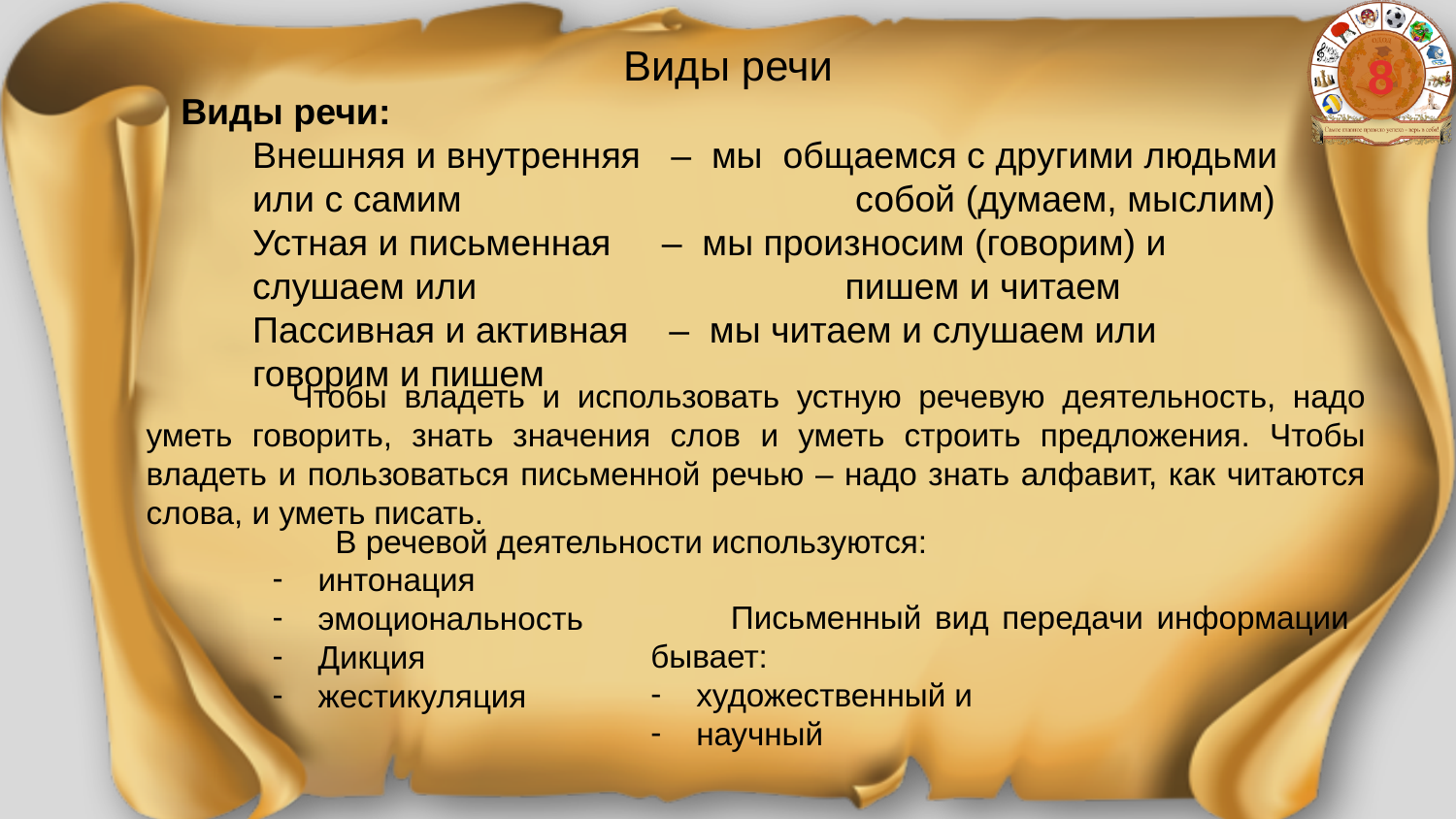

# Виды речи
Виды речи:
Внешняя и внутренняя   –  мы  общаемся с другими людьми или с самим 			  собой (думаем, мыслим)
Устная и письменная     –  мы произносим (говорим) и слушаем или  			 пишем и читаем
Пассивная и активная    –  мы читаем и слушаем или говорим и пишем
	Чтобы владеть и использовать устную речевую деятельность, надо уметь говорить, знать значения слов и уметь строить предложения. Чтобы владеть и пользоваться письменной речью – надо знать алфавит, как читаются слова, и уметь писать.
       В речевой деятельности используются:
интонация
эмоциональность
Дикция
жестикуляция
      Письменный вид передачи информации бывает:
художественный и
научный